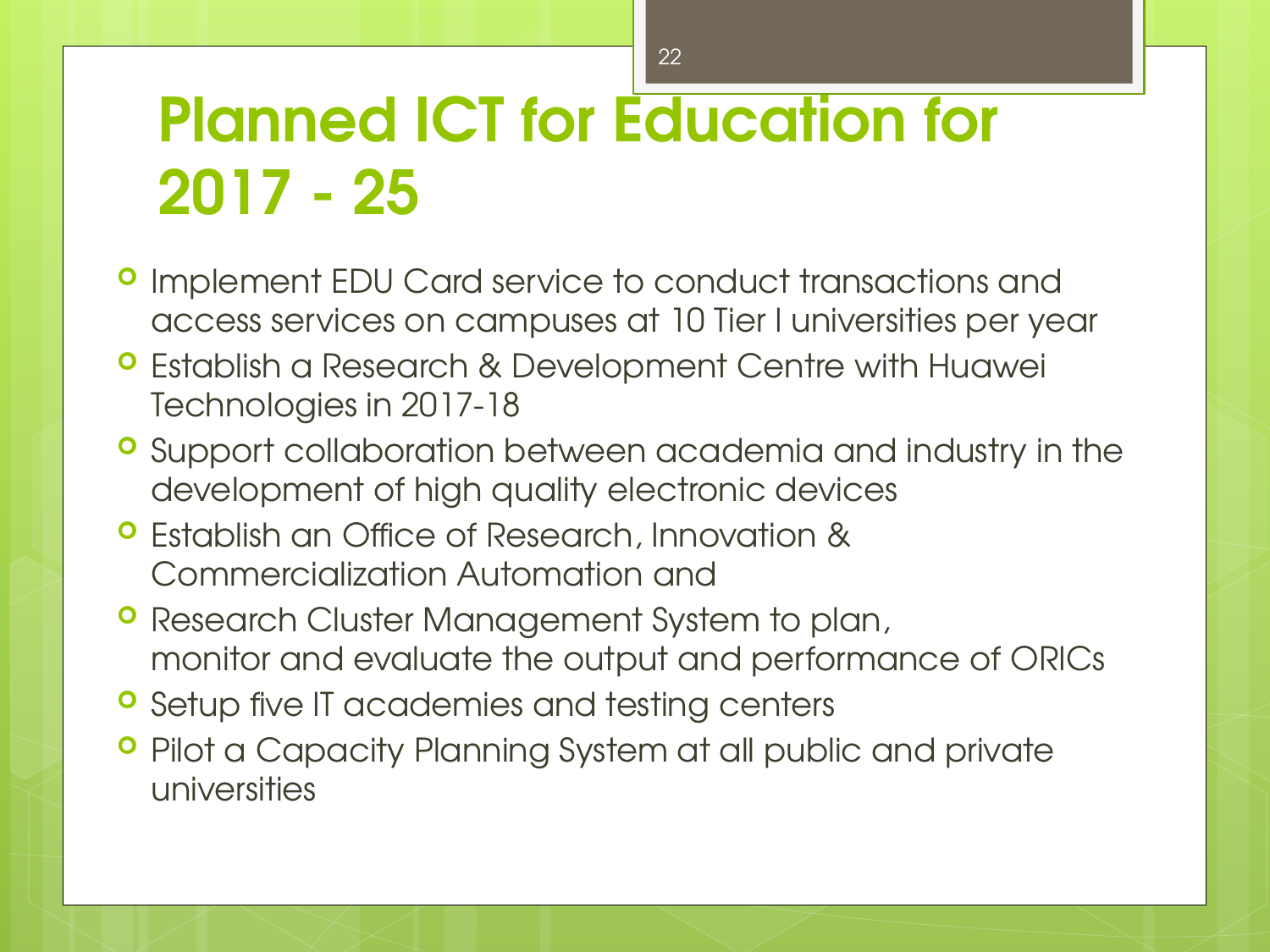

22
# Planned ICT for Education for 2017 - 25
Implement EDU Card service to conduct transactions and access services on campuses at 10 Tier I universities per year
Establish a Research & Development Centre with Huawei Technologies in 2017-18
Support collaboration between academia and industry in the development of high quality electronic devices
Establish an Office of Research, Innovation & Commercialization Automation and
Research Cluster Management System to plan,
monitor and evaluate the output and performance of ORICs
Setup five IT academies and testing centers
Pilot a Capacity Planning System at all public and private universities